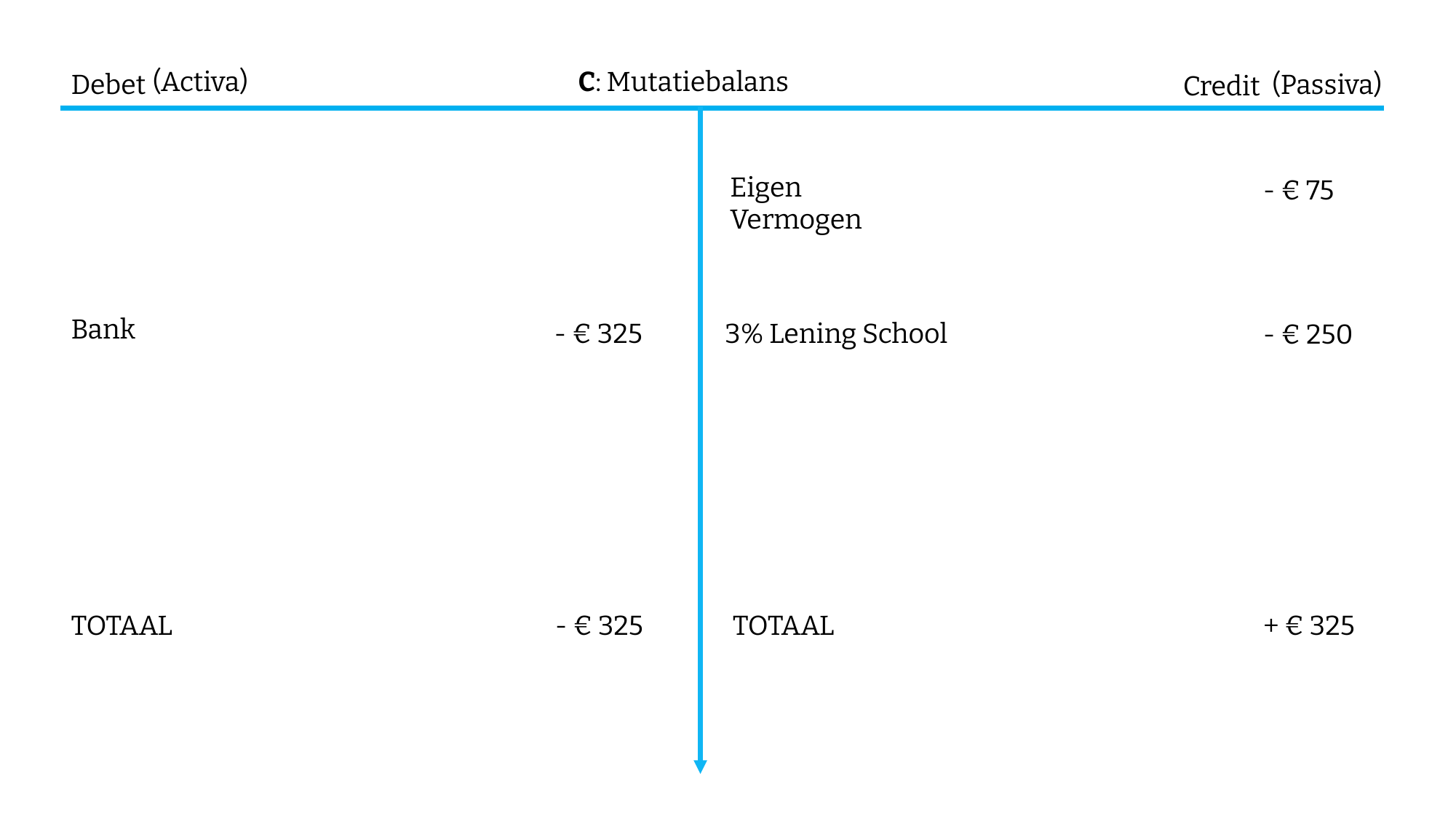

C: Mutatiebalans
(Activa)
Debet
(Passiva)
Credit
Eigen Vermogen
- € 75
Bank
- € 325
3% Lening School
- € 250
TOTAAL
- € 325
TOTAAL
+ € 325